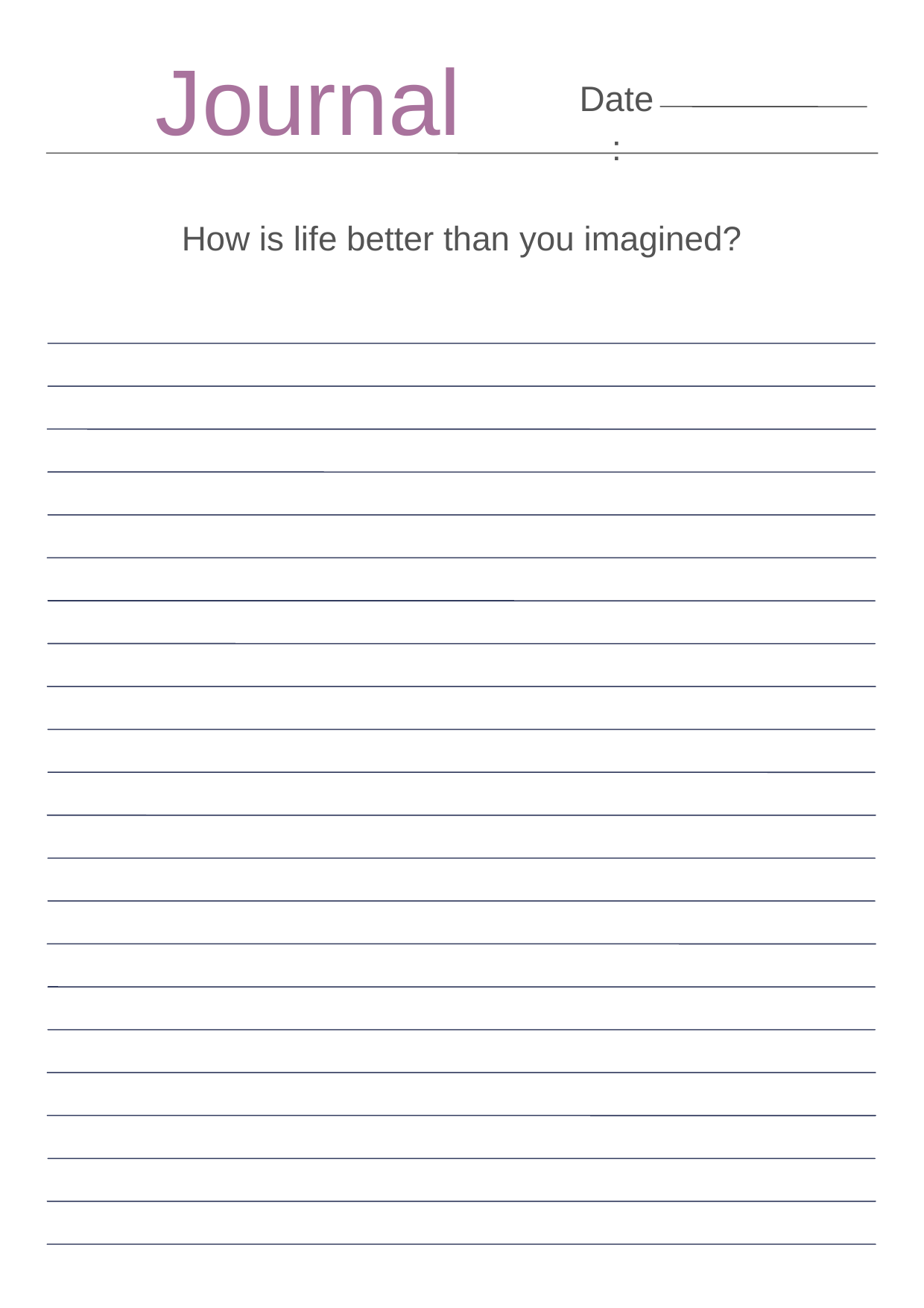

Journal
Date:

How is life better than you imagined?